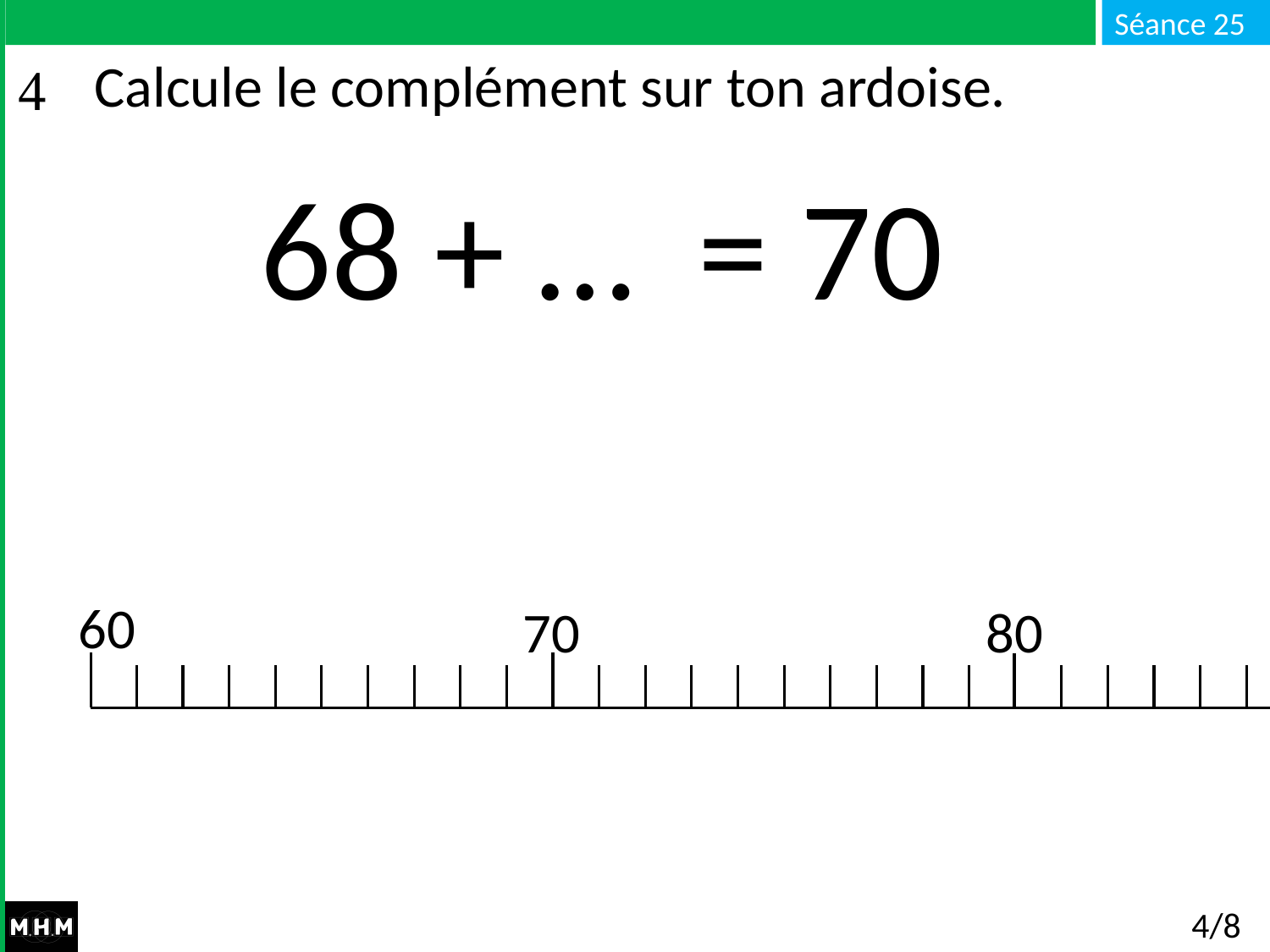

# Calcule le complément sur ton ardoise.
68 + …  = 70
60
80
70
4/8